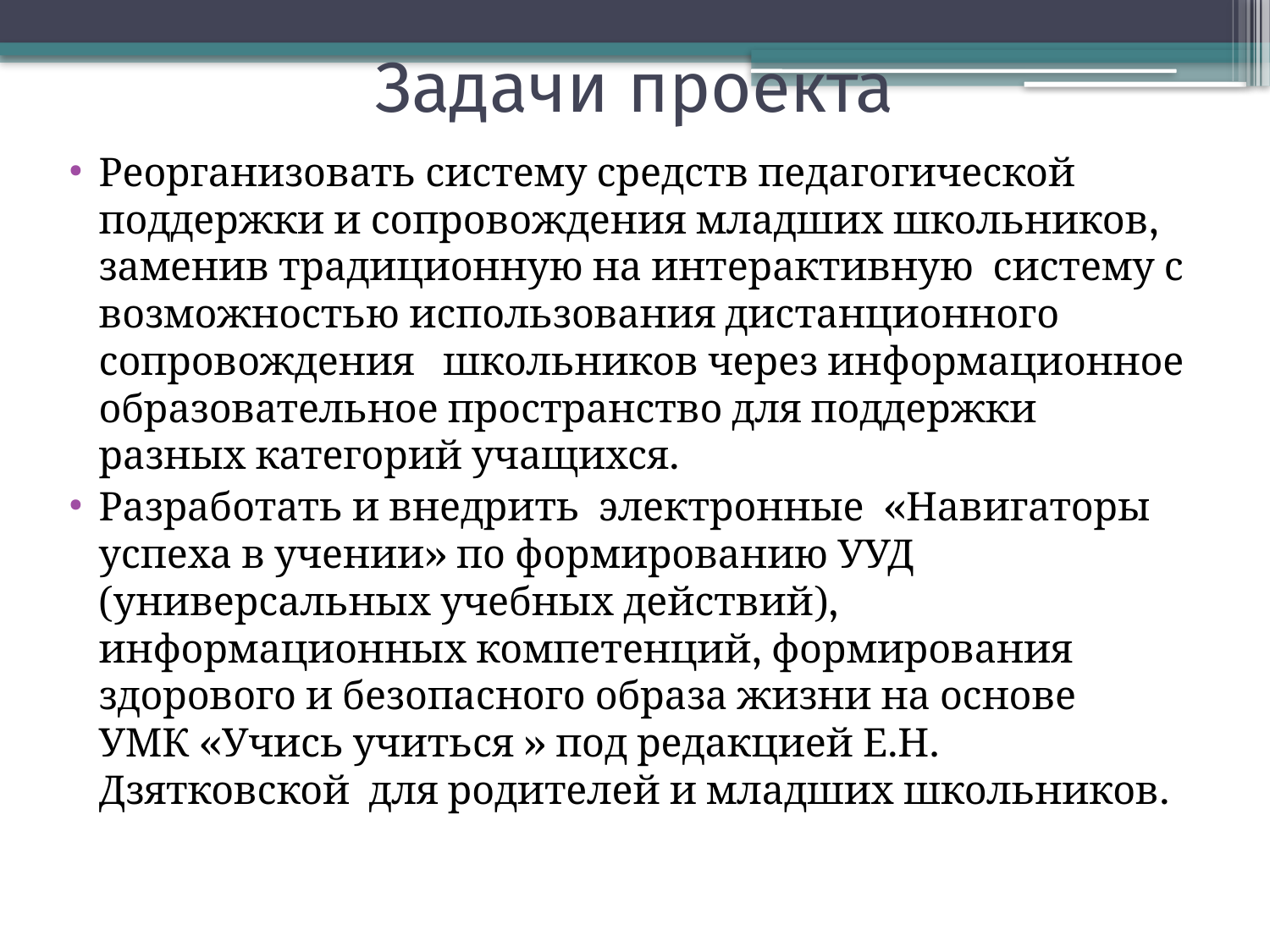

# Задачи проекта

Реорганизовать систему средств педагогической поддержки и сопровождения младших школьников, заменив традиционную на интерактивную  систему с возможностью использования дистанционного сопровождения   школьников через информационное образовательное пространство для поддержки разных категорий учащихся.
Разработать и внедрить  электронные  «Навигаторы  успеха в учении» по формированию УУД (универсальных учебных действий), информационных компетенций, формирования здорового и безопасного образа жизни на основе   УМК «Учись учиться » под редакцией Е.Н. Дзятковской  для родителей и младших школьников.